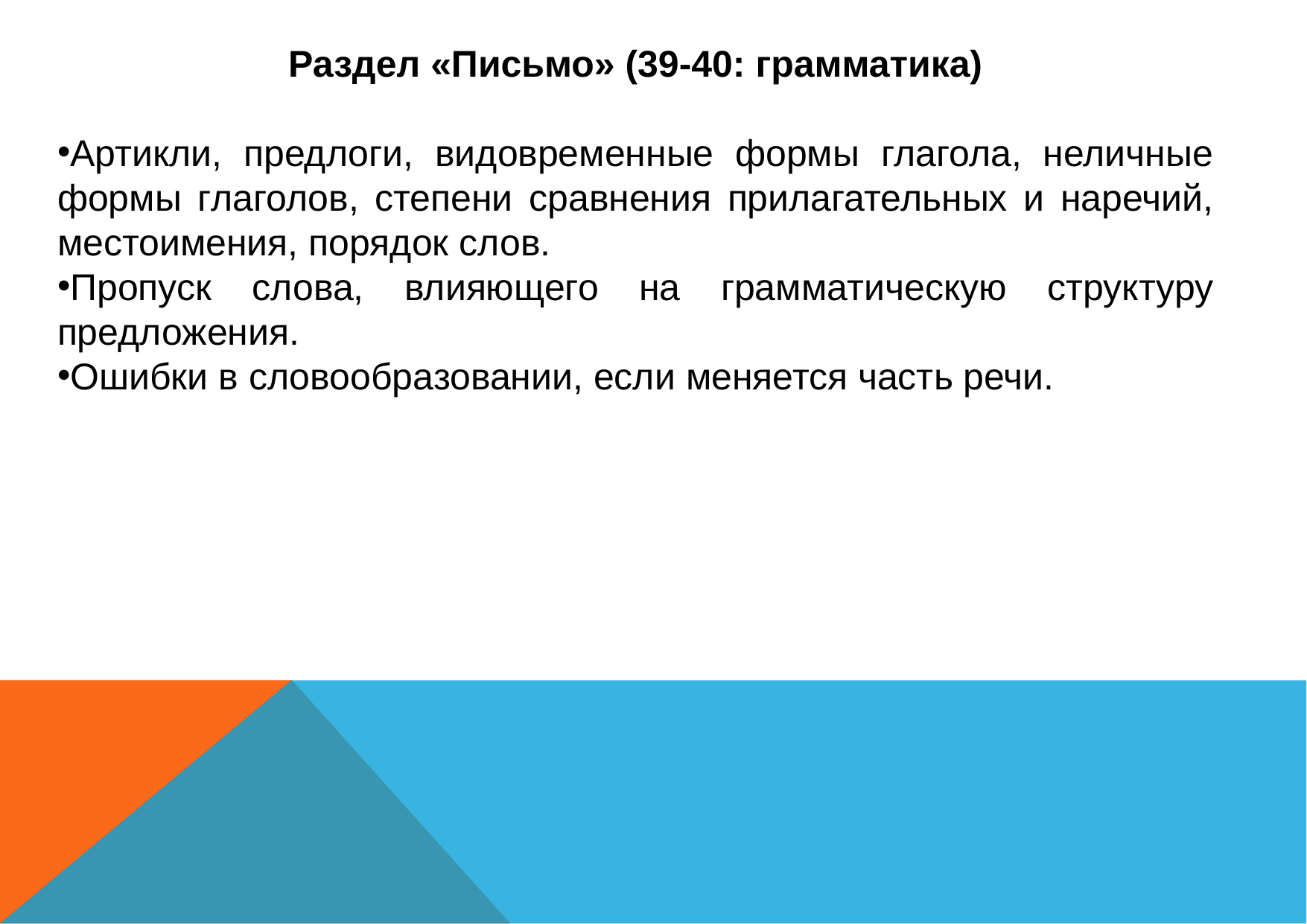

Раздел «Письмо» (39-40: грамматика)

Артикли, предлоги, видовременные формы глагола, неличные формы глаголов, степени сравнения прилагательных и наречий, местоимения, порядок слов.
Пропуск слова, влияющего на грамматическую структуру предложения.
Ошибки в словообразовании, если меняется часть речи.